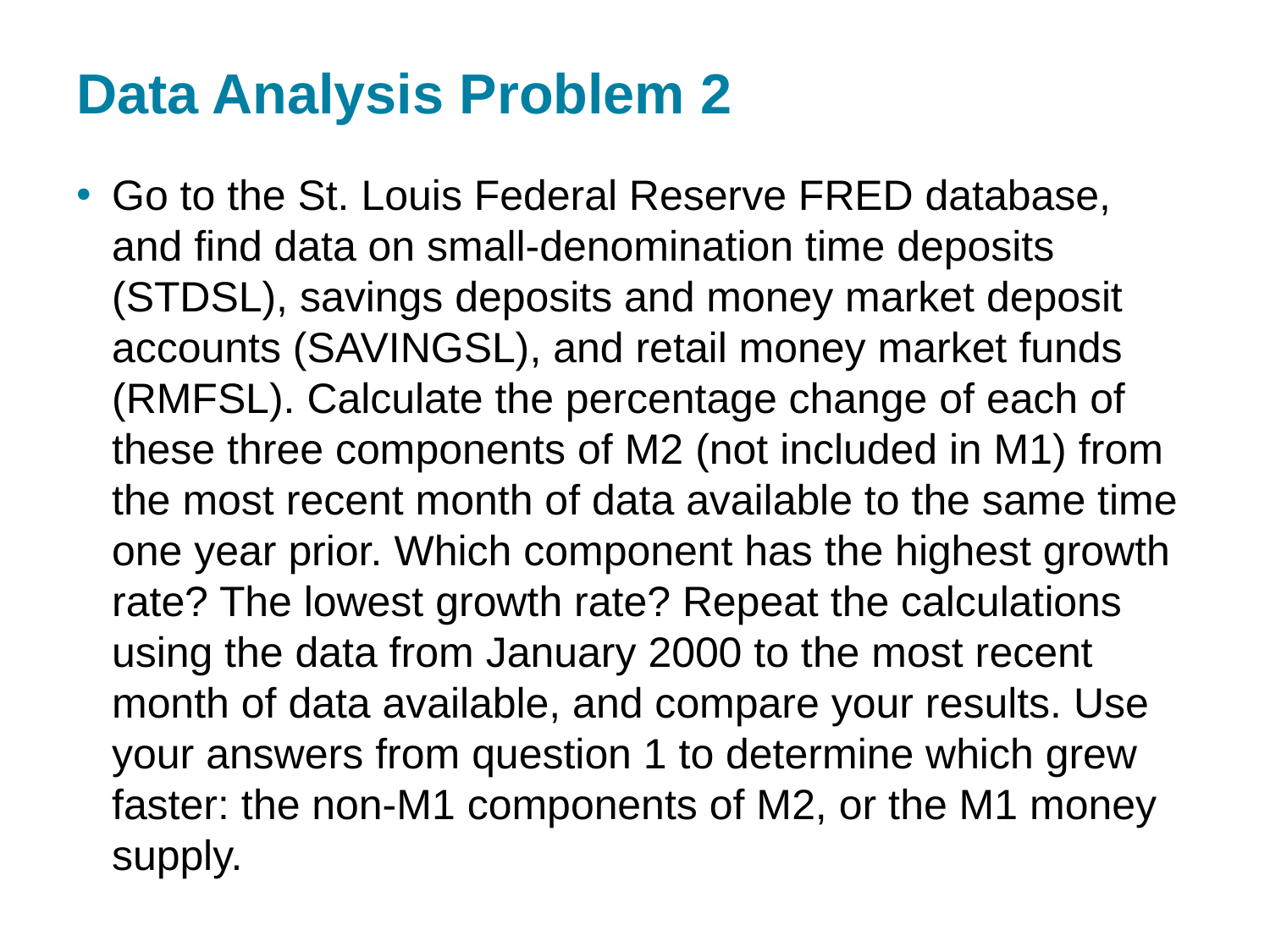

# Data Analysis Problem 2
Go to the St. Louis Federal Reserve FRED database, and find data on small-denomination time deposits (STDSL), savings deposits and money market deposit accounts (SAVINGSL), and retail money market funds (RMFSL). Calculate the percentage change of each of these three components of M2 (not included in M1) from the most recent month of data available to the same time one year prior. Which component has the highest growth rate? The lowest growth rate? Repeat the calculations using the data from January 2000 to the most recent month of data available, and compare your results. Use your answers from question 1 to determine which grew faster: the non-M1 components of M2, or the M1 money supply.